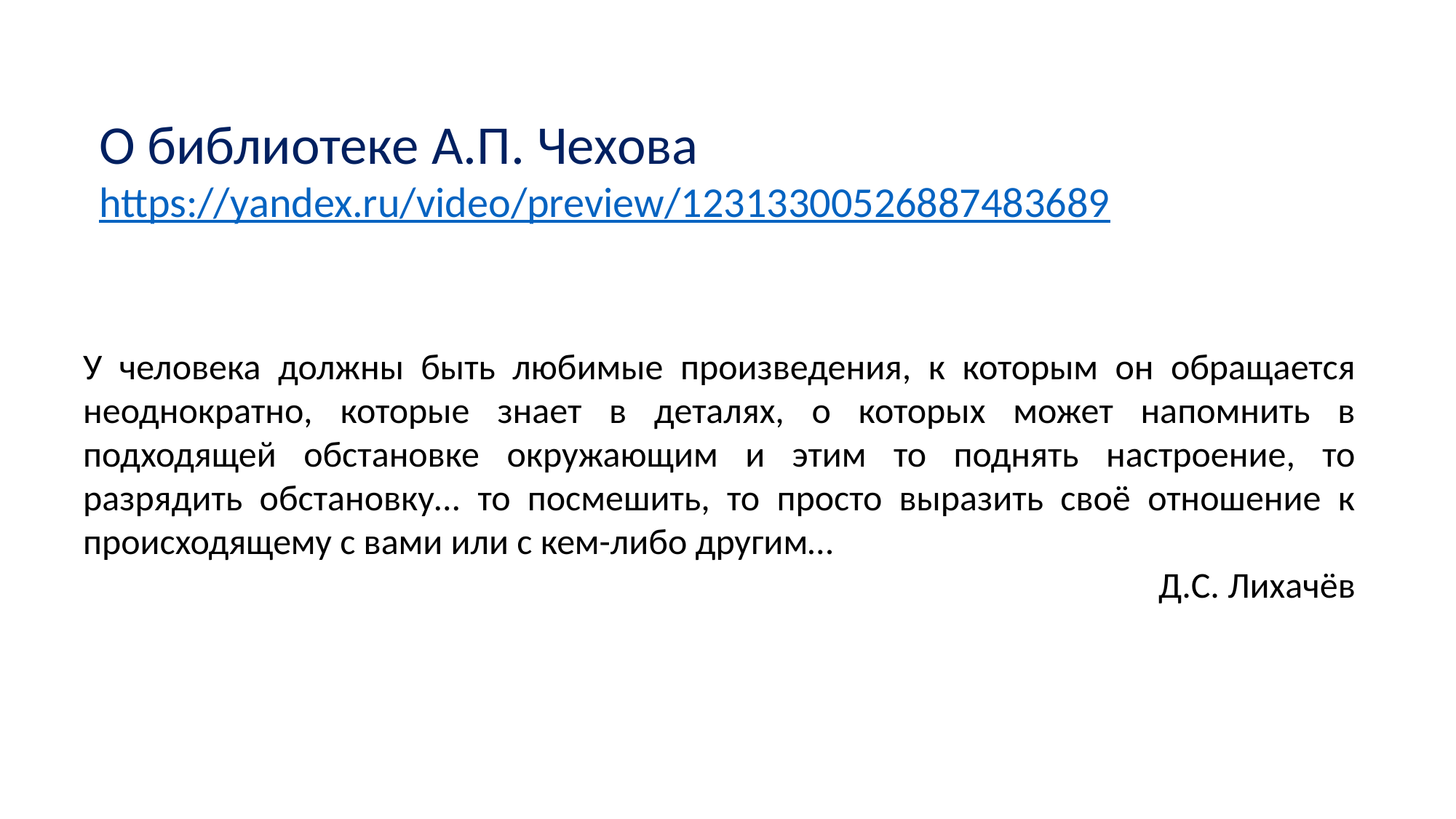

О библиотеке А.П. Чехова               https://yandex.ru/video/preview/12313300526887483689

У человека должны быть любимые произведения, к которым он обращается неоднократно, которые знает в деталях, о которых может напомнить в подходящей обстановке окружающим и этим то поднять настроение, то разрядить обстановку... то посмешить, то просто выразить своё отношение к происходящему с вами или с кем-либо другим…
Д.С. Лихачёв